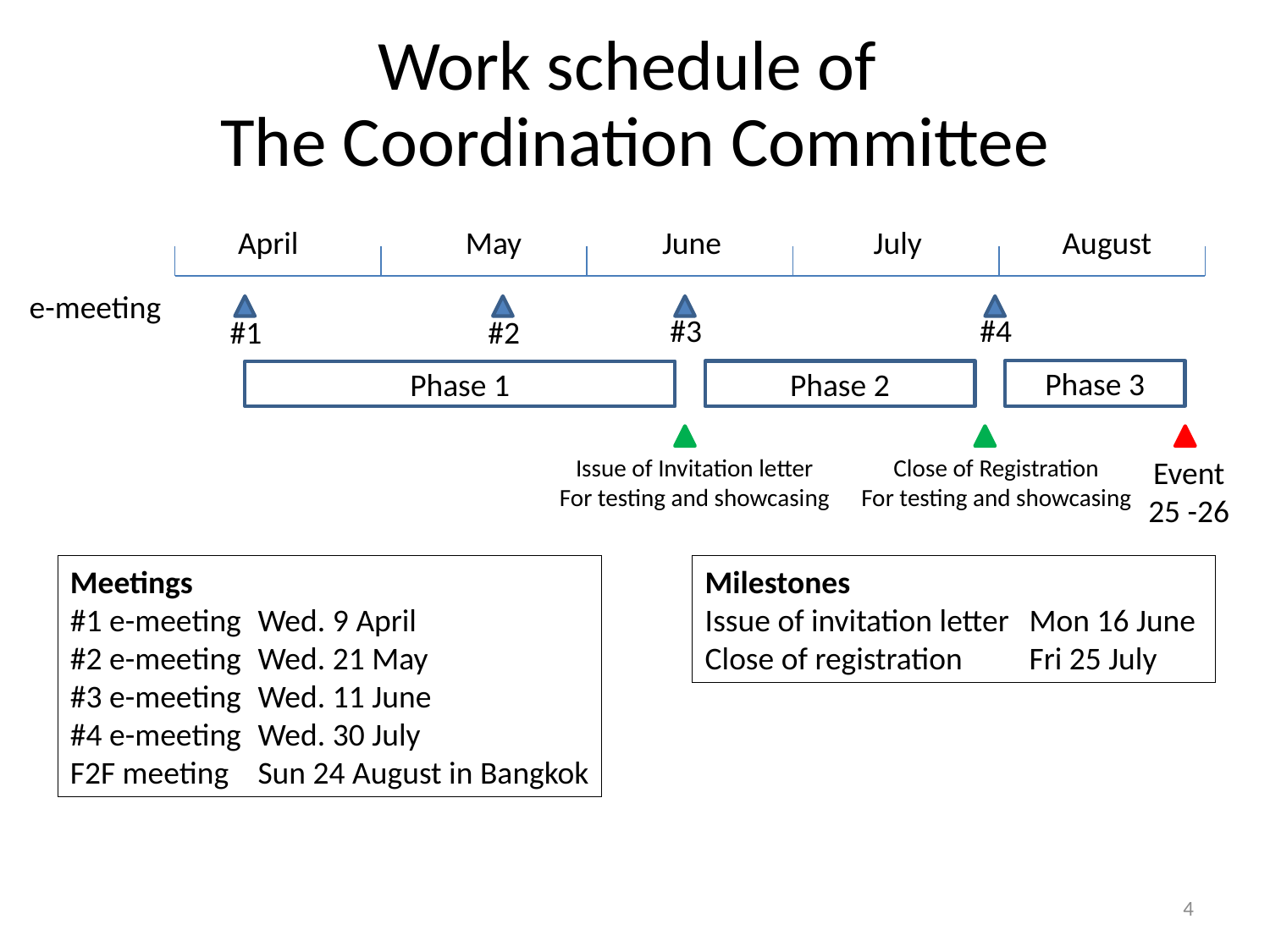

# Work schedule of The Coordination Committee
April
May
June
July
August
e-meeting

#3
#4
#1
#2
Phase 3
Phase 2
Phase 1

Issue of Invitation letter
For testing and showcasing
Close of Registration
For testing and showcasing
Event
25 -26
Meetings
#1 e-meeting 	Wed. 9 April
#2 e-meeting 	Wed. 21 May
#3 e-meeting 	Wed. 11 June
#4 e-meeting 	Wed. 30 July
F2F meeting 	Sun 24 August in Bangkok
Milestones
Issue of invitation letter 	Mon 16 June
Close of registration 	Fri 25 July
4